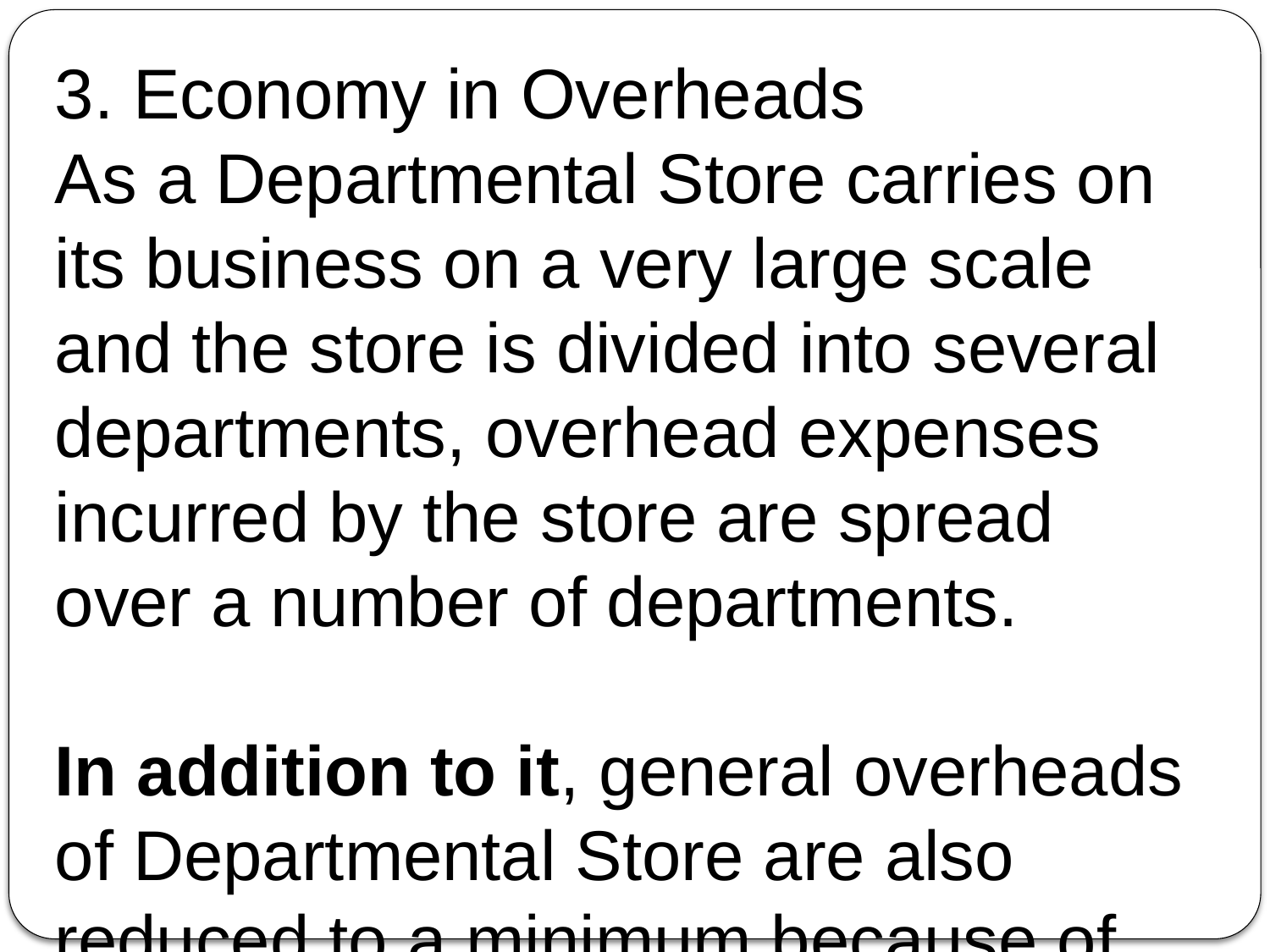

3. Economy in Overheads
As a Departmental Store carries on its business on a very large scale and the store is divided into several departments, overhead expenses incurred by the store are spread over a number of departments.

In addition to it, general overheads of Departmental Store are also reduced to a minimum because of large scale trading.